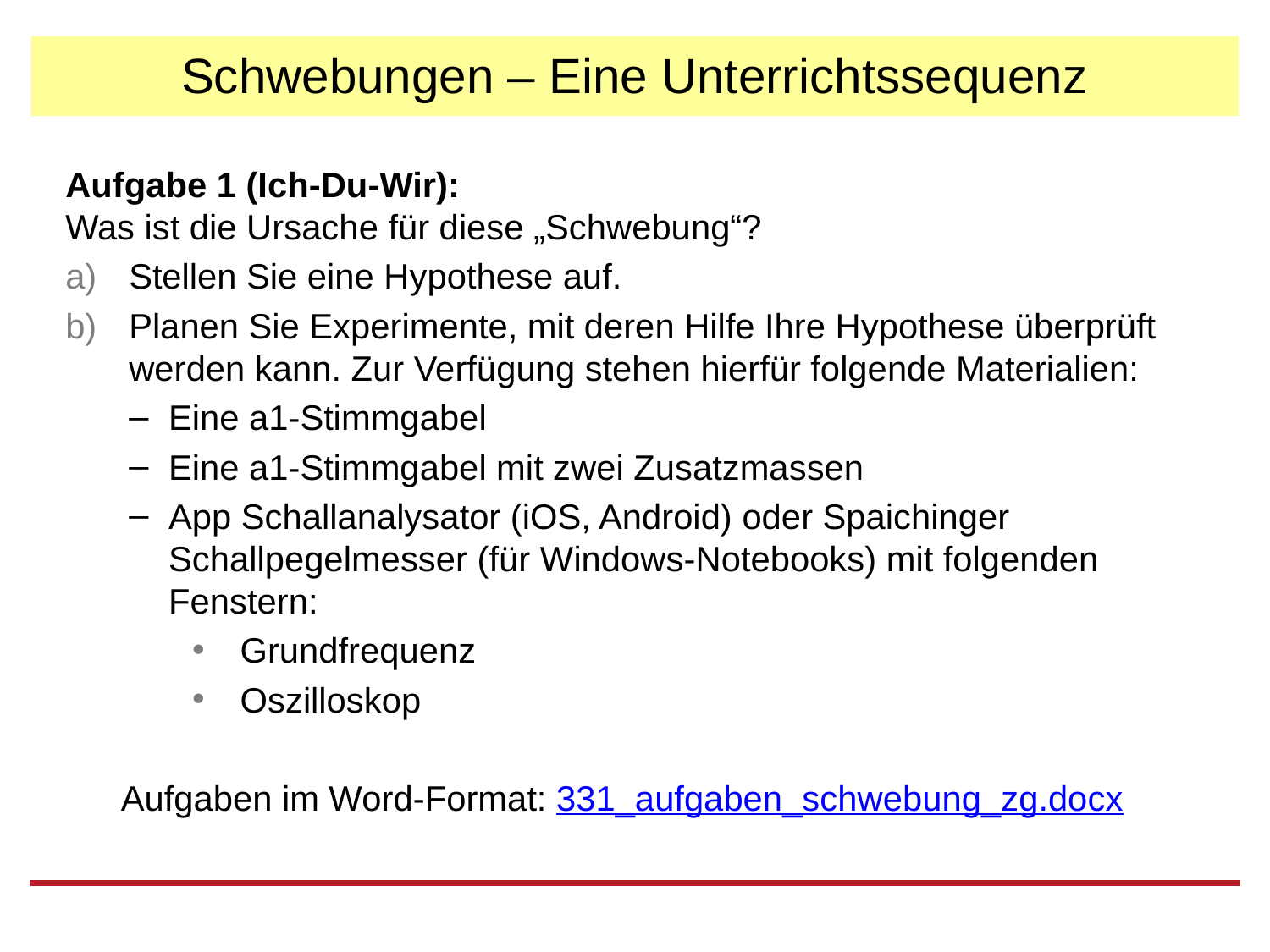

# Schwebungen – Eine Unterrichtssequenz
Aufgabe 1 (Ich-Du-Wir):
Was ist die Ursache für diese „Schwebung“?
Stellen Sie eine Hypothese auf.
Planen Sie Experimente, mit deren Hilfe Ihre Hypothese überprüft werden kann. Zur Verfügung stehen hierfür folgende Materialien:
Eine a1-Stimmgabel
Eine a1-Stimmgabel mit zwei Zusatzmassen
App Schallanalysator (iOS, Android) oder Spaichinger Schallpegelmesser (für Windows-Notebooks) mit folgenden Fenstern:
Grundfrequenz
Oszilloskop

Aufgaben im Word-Format: 331_aufgaben_schwebung_zg.docx